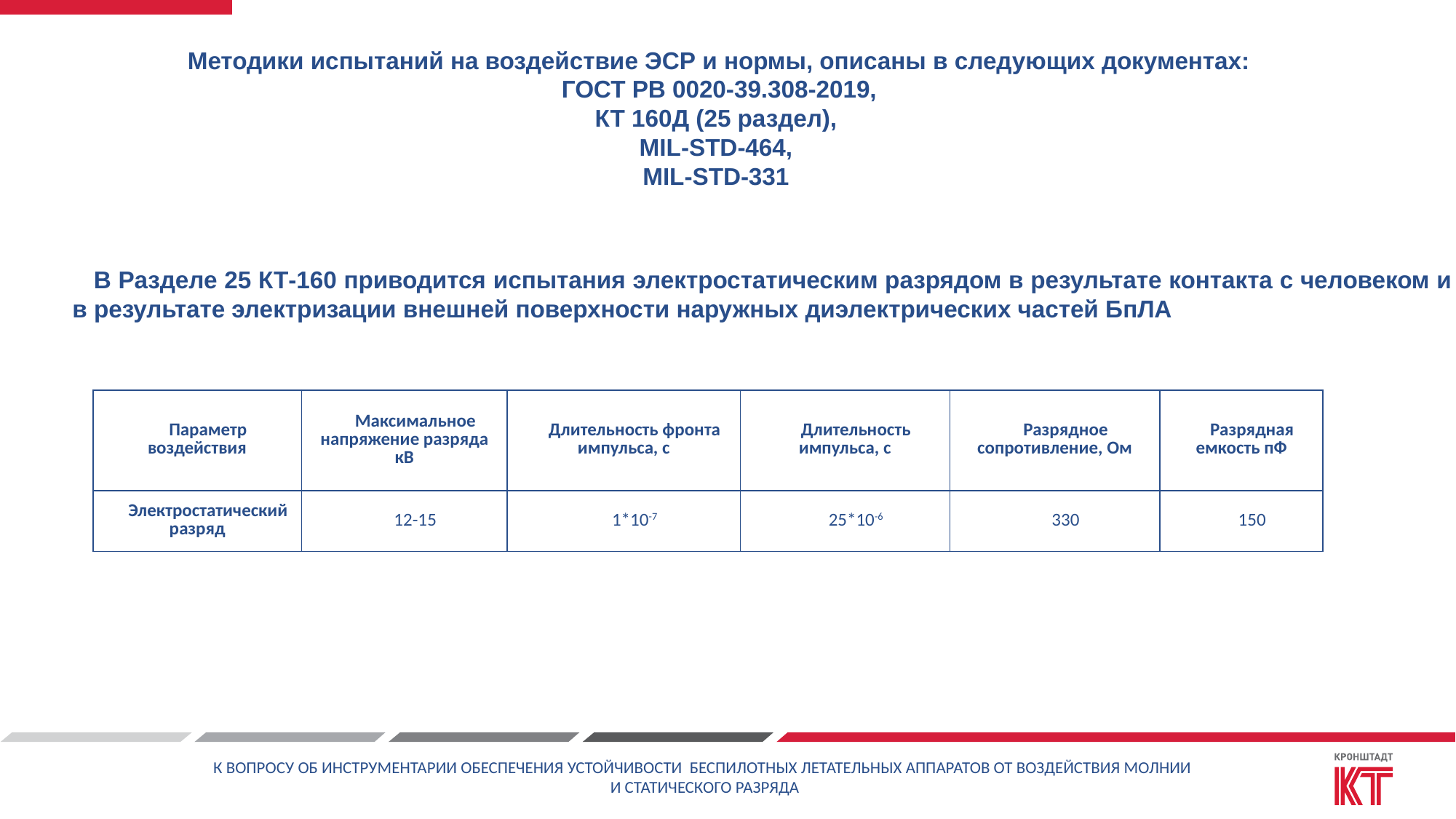

Методики испытаний на воздействие ЭСР и нормы, описаны в следующих документах:
 ГОСТ РВ 0020-39.308-2019,
КТ 160Д (25 раздел),
MIL-STD-464,
MIL‑STD‑331
В Разделе 25 КТ-160 приводится испытания электростатическим разрядом в результате контакта с человеком и в результате электризации внешней поверхности наружных диэлектрических частей БпЛА
| Параметр воздействия | Максимальное напряжение разряда кВ | Длительность фронта импульса, с | Длительность импульса, с | Разрядное сопротивление, Ом | Разрядная емкость пФ |
| --- | --- | --- | --- | --- | --- |
| Электростатический разряд | 12-15 | 1\*10-7 | 25\*10-6 | 330 | 150 |
К ВОПРОСУ ОБ ИНСТРУМЕНТАРИИ ОБЕСПЕЧЕНИЯ УСТОЙЧИВОСТИ  БЕСПИЛОТНЫХ ЛЕТАТЕЛЬНЫХ АППАРАТОВ ОТ ВОЗДЕЙСТВИЯ МОЛНИИ
И СТАТИЧЕСКОГО РАЗРЯДА